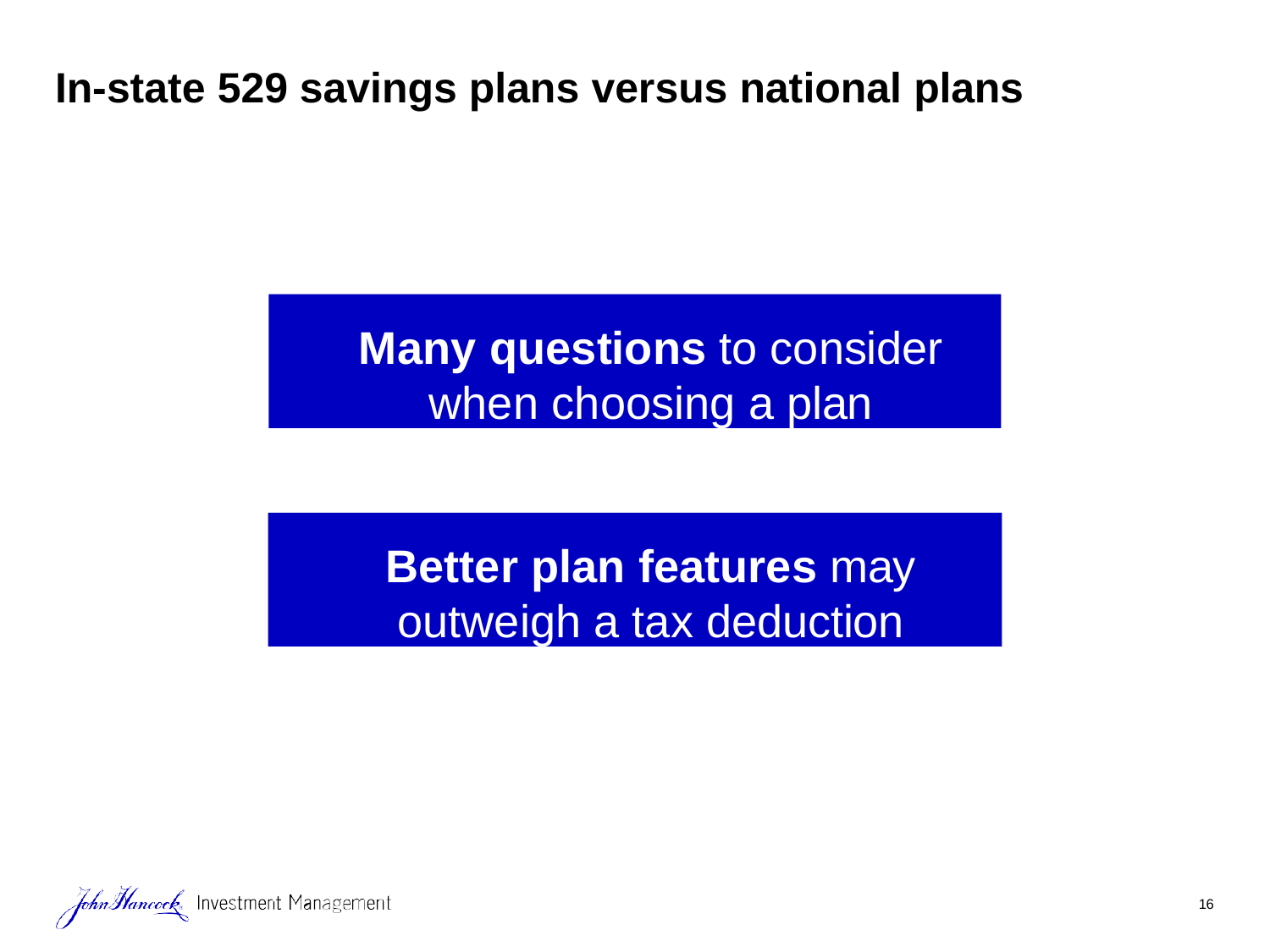

# In-state 529 savings plans versus national plans
Many questions to consider when choosing a plan
Better plan features may outweigh a tax deduction
16